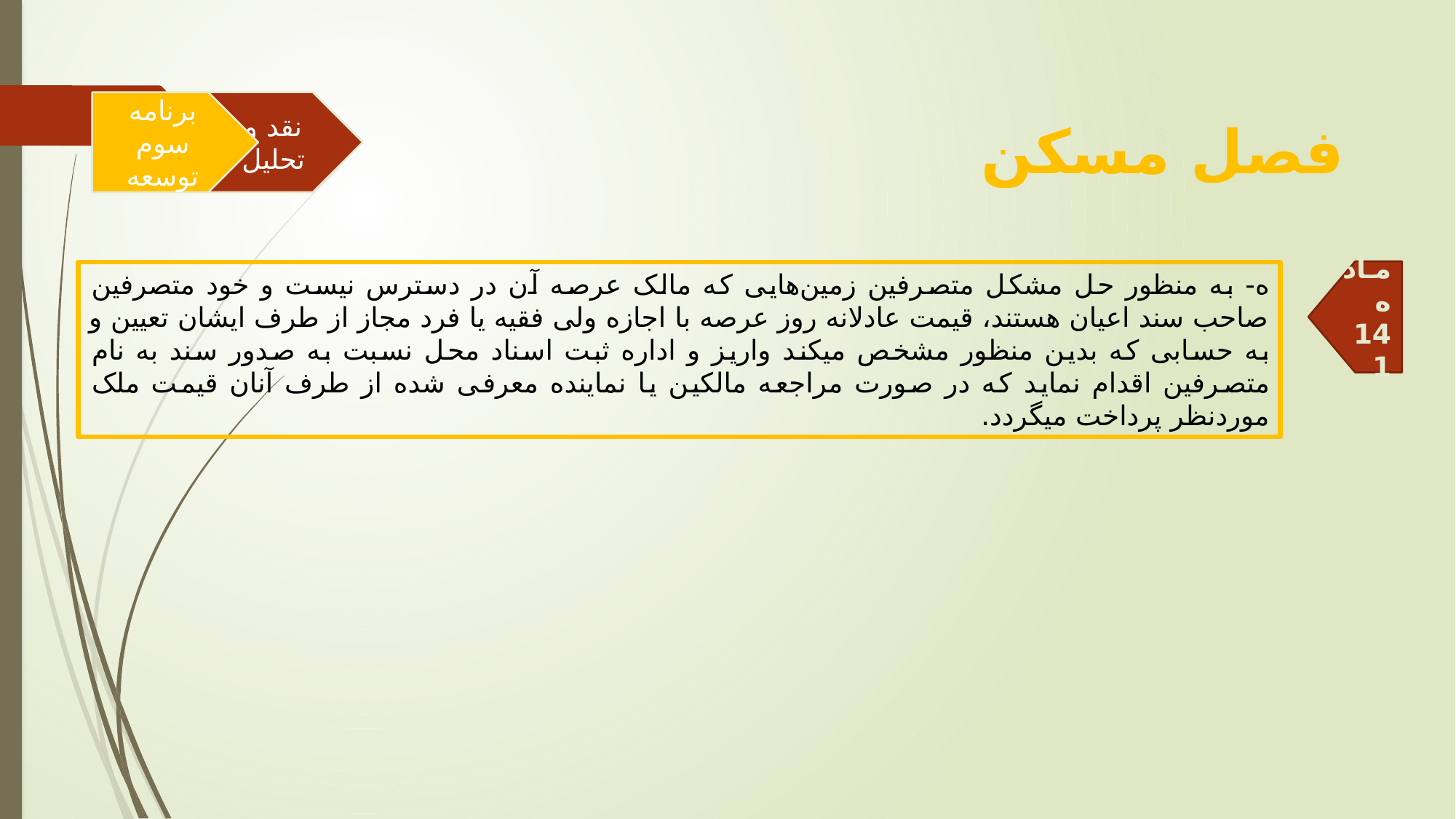

برنامه سوم توسعه
نقد و تحلیل
فصل مسکن
ماده 141
ه- به منظور حل مشکل متصرفین زمین‌هایی که مالک عرصه آن در دسترس نیست و خود متصرفین صاحب سند اعیان هستند، قیمت عادلانه روز عرصه با اجازه ولی فقیه یا فرد مجاز از طرف ایشان تعیین و به حسابی که بدین منظور مشخص میکند واریز و اداره ثبت اسناد محل نسبت به صدور سند به نام متصرفین اقدام نماید که در صورت مراجعه مالکین یا نماینده معرفی شده از طرف آنان قیمت ملک موردنظر پرداخت میگردد.